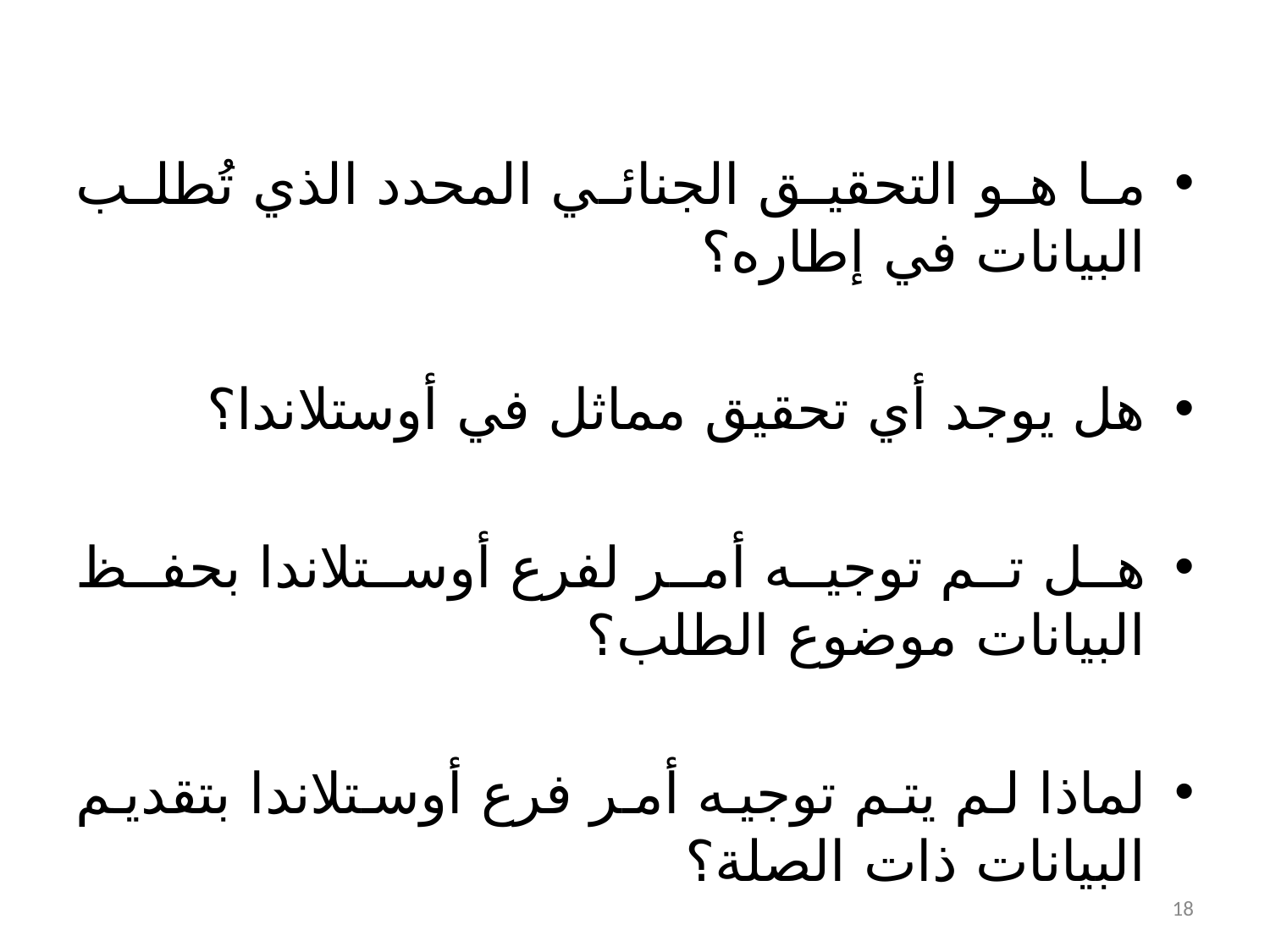

ما هو التحقيق الجنائي المحدد الذي تُطلب البيانات في إطاره؟

هل يوجد أي تحقيق مماثل في أوستلاندا؟

هل تم توجيه أمر لفرع أوستلاندا بحفظ البيانات موضوع الطلب؟

لماذا لم يتم توجيه أمر فرع أوستلاندا بتقديم البيانات ذات الصلة؟
18